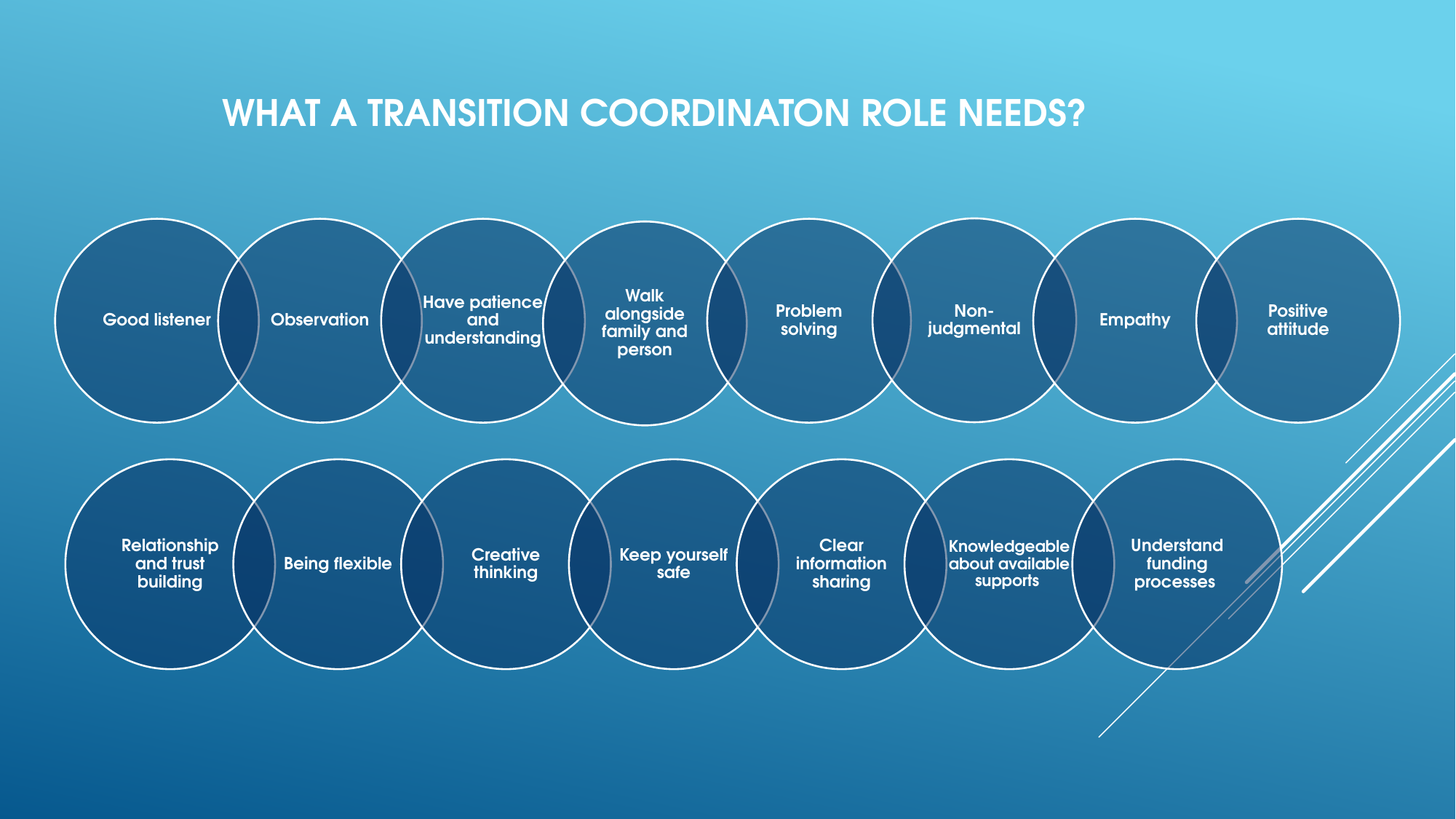

# WHAT A TRANSITION COORDINATON ROLE NEEDS?
Good listener
Observation
Have patience and understanding
Walk alongside family and person
Problem solving
Non-judgmental
Empathy
Positive attitude
Relationship and trust building
Being flexible
Creative thinking
Keep yourself safe
Clear information sharing
Knowledgeable about available supports
Understand funding processes